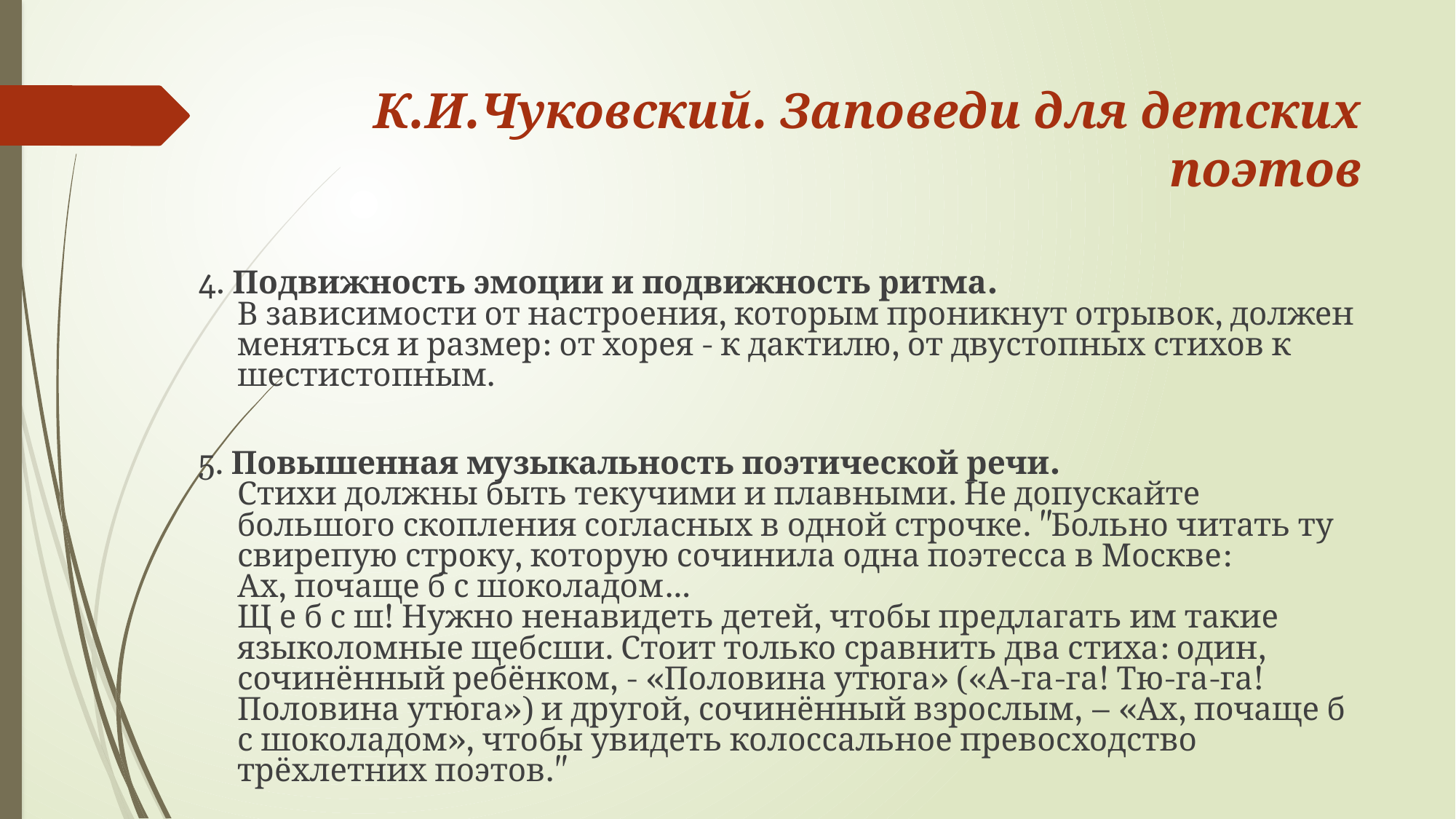

# К.И.Чуковский. Заповеди для детских поэтов
4. Подвижность эмоции и подвижность ритма. 
В зависимости от настроения, которым проникнут отрывок, должен меняться и размер: от хорея - к дактилю, от двустопных стихов к шестистопным.

5. Повышенная музыкальность поэтической речи. 
Стихи должны быть текучими и плавными. Не допускайте большого скопления согласных в одной строчке. "Больно читать ту свирепую строку, которую сочинила одна поэтесса в Москве: 
Ах, почаще б с шоколадом… 
Щ е б с ш! Нужно ненавидеть детей, чтобы предлагать им такие языколомные щебсши. Стоит только сравнить два стиха: один, сочинённый ребёнком, - «Половина утюга» («А-га-га! Тю-га-га! Половина утюга») и другой, сочинённый взрослым, – «Ах, почаще б с шоколадом», чтобы увидеть колоссальное превосходство трёхлетних поэтов."